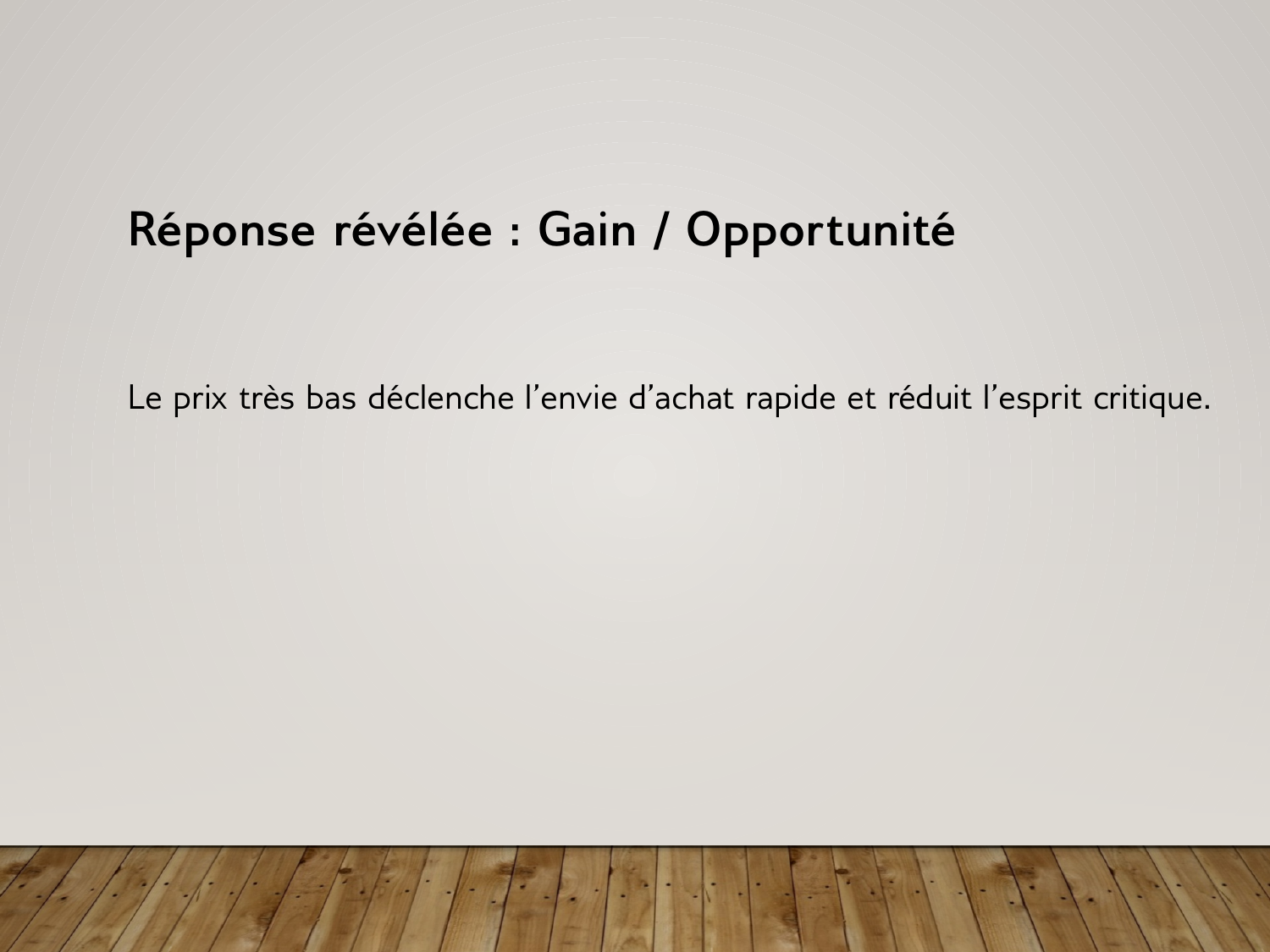

Réponse révélée : Gain / Opportunité

Le prix très bas déclenche l’envie d’achat rapide et réduit l’esprit critique.